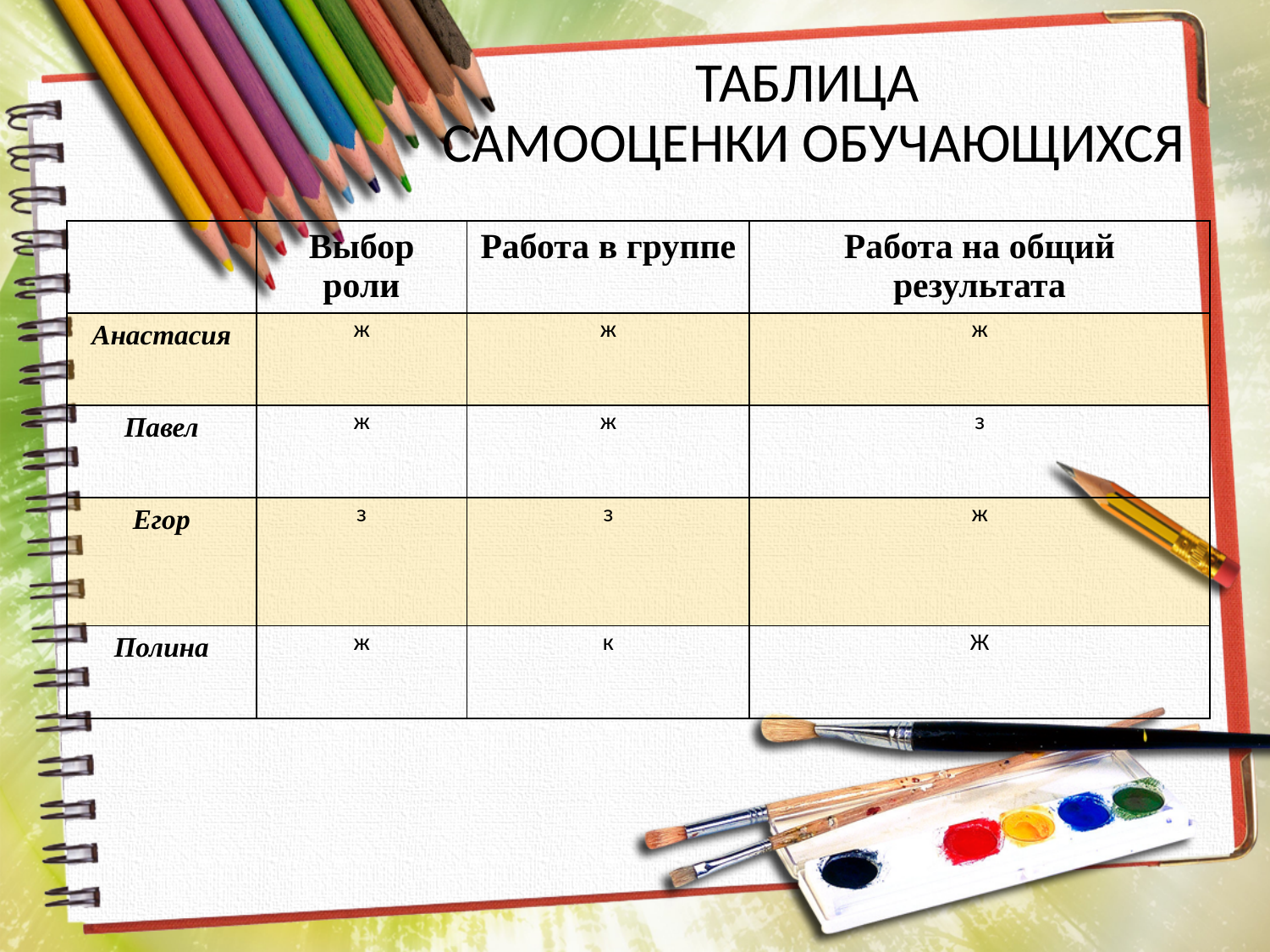

# ТАБЛИЦА САМООЦЕНКИ ОБУЧАЮЩИХСЯ

|  | Выбор роли | Работа в группе | Работа на общий результата |
| --- | --- | --- | --- |
| Анастасия | ж | ж | ж |
| Павел | ж | ж | з |
| Егор | з | з | ж |
| Полина | ж | к | Ж |